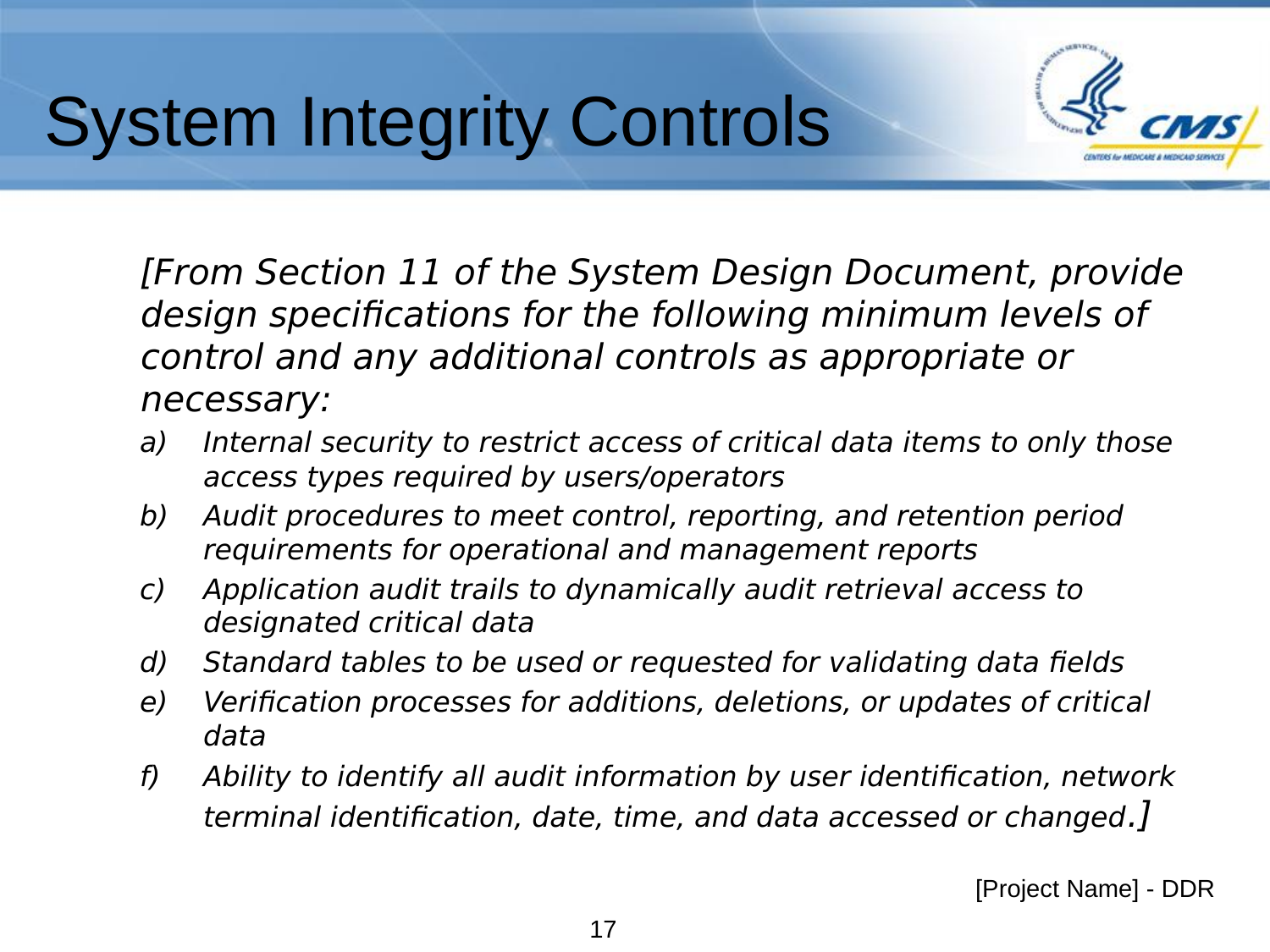

# System Integrity Controls
[From Section 11 of the System Design Document, provide design specifications for the following minimum levels of control and any additional controls as appropriate or necessary:
Internal security to restrict access of critical data items to only those access types required by users/operators
Audit procedures to meet control, reporting, and retention period requirements for operational and management reports
Application audit trails to dynamically audit retrieval access to designated critical data
Standard tables to be used or requested for validating data fields
Verification processes for additions, deletions, or updates of critical data
Ability to identify all audit information by user identification, network terminal identification, date, time, and data accessed or changed.]
[Project Name] - DDR
17